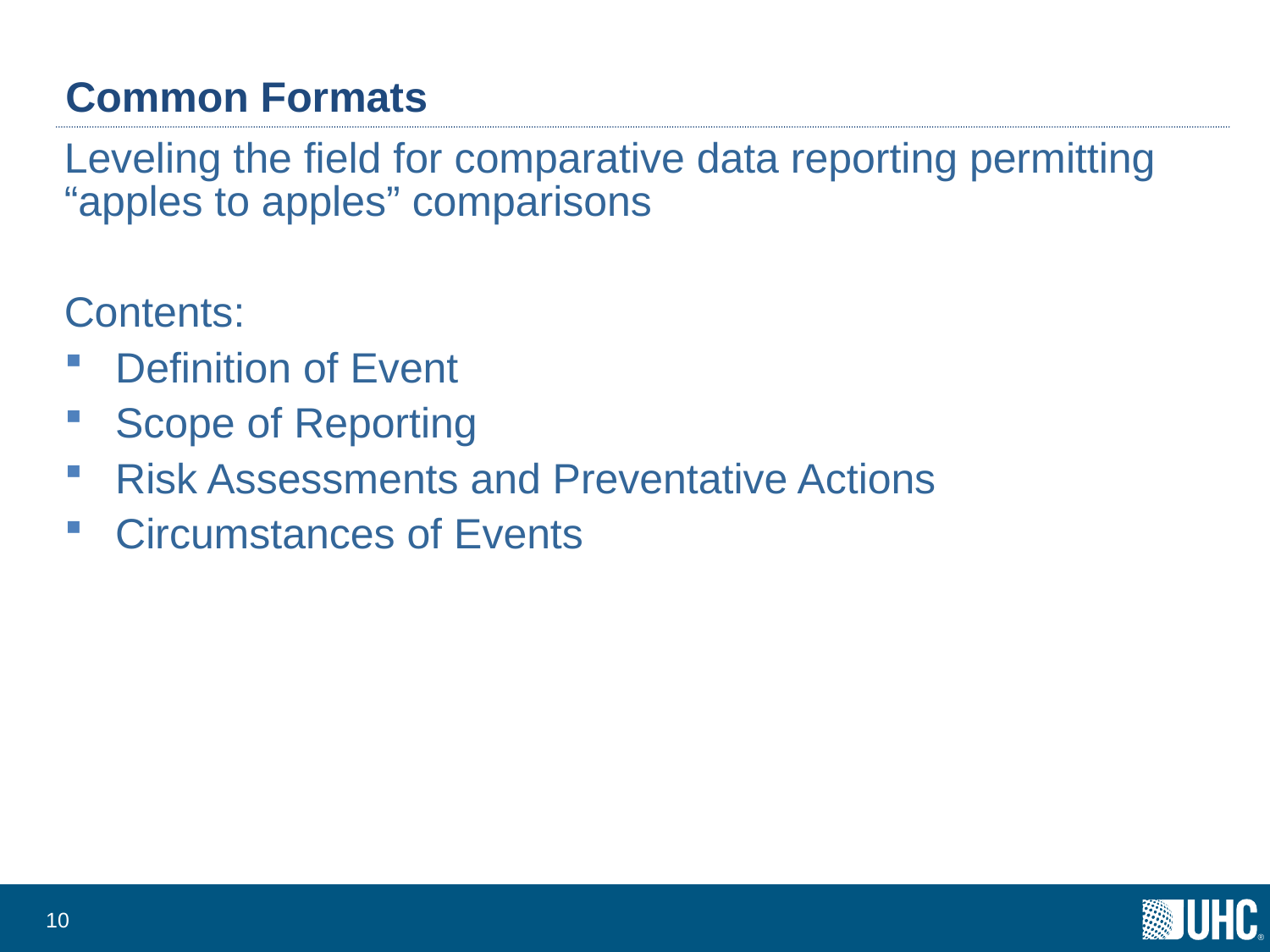

# Common Formats
Leveling the field for comparative data reporting permitting “apples to apples” comparisons

Contents:
 Definition of Event
 Scope of Reporting
 Risk Assessments and Preventative Actions
 Circumstances of Events

10